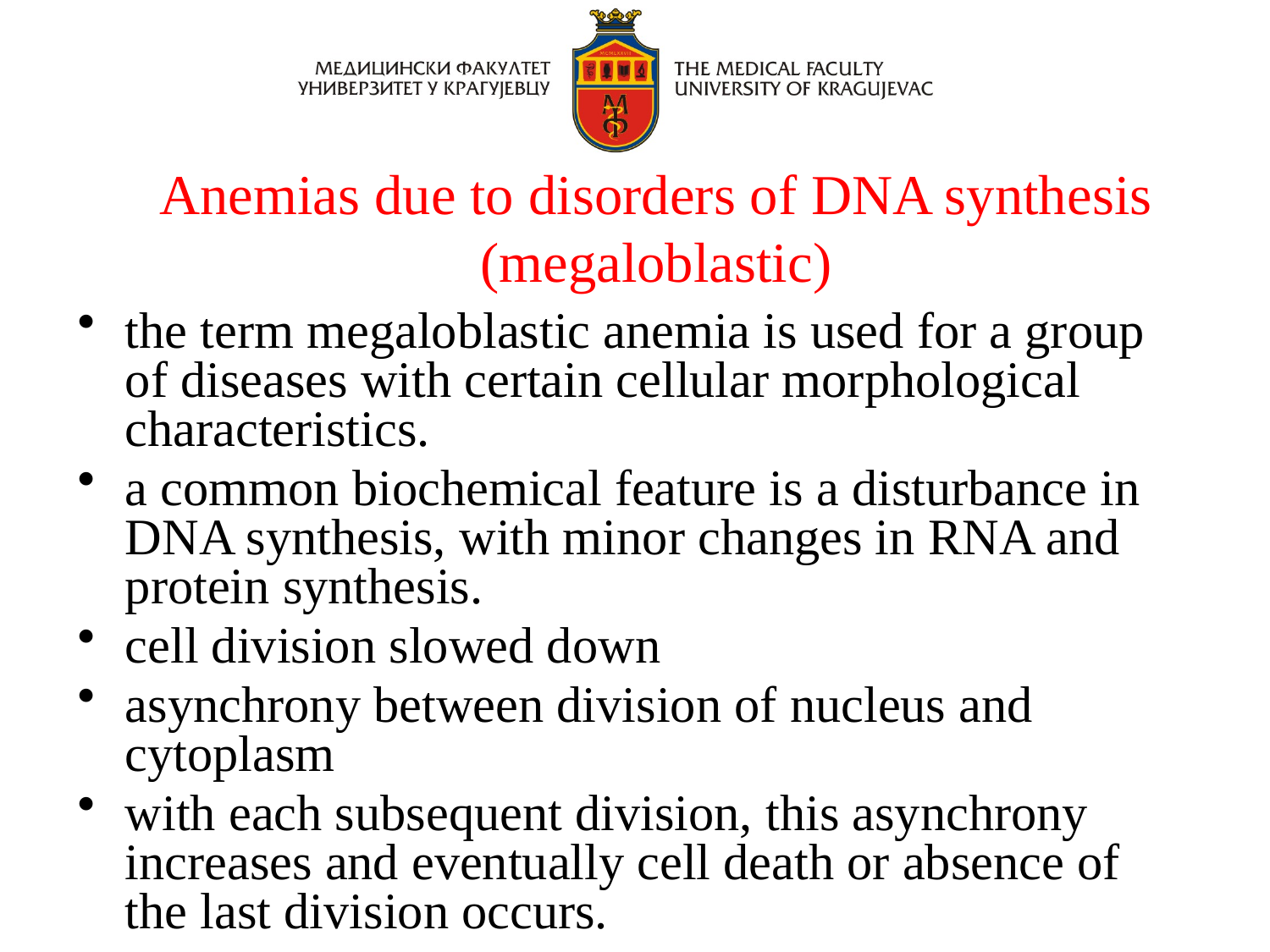

# Anemias due to disorders of DNA synthesis (megaloblastic)
the term megaloblastic anemia is used for a group of diseases with certain cellular morphological characteristics.
a common biochemical feature is a disturbance in DNA synthesis, with minor changes in RNA and protein synthesis.
cell division slowed down
asynchrony between division of nucleus and cytoplasm
with each subsequent division, this asynchrony increases and eventually cell death or absence of the last division occurs.